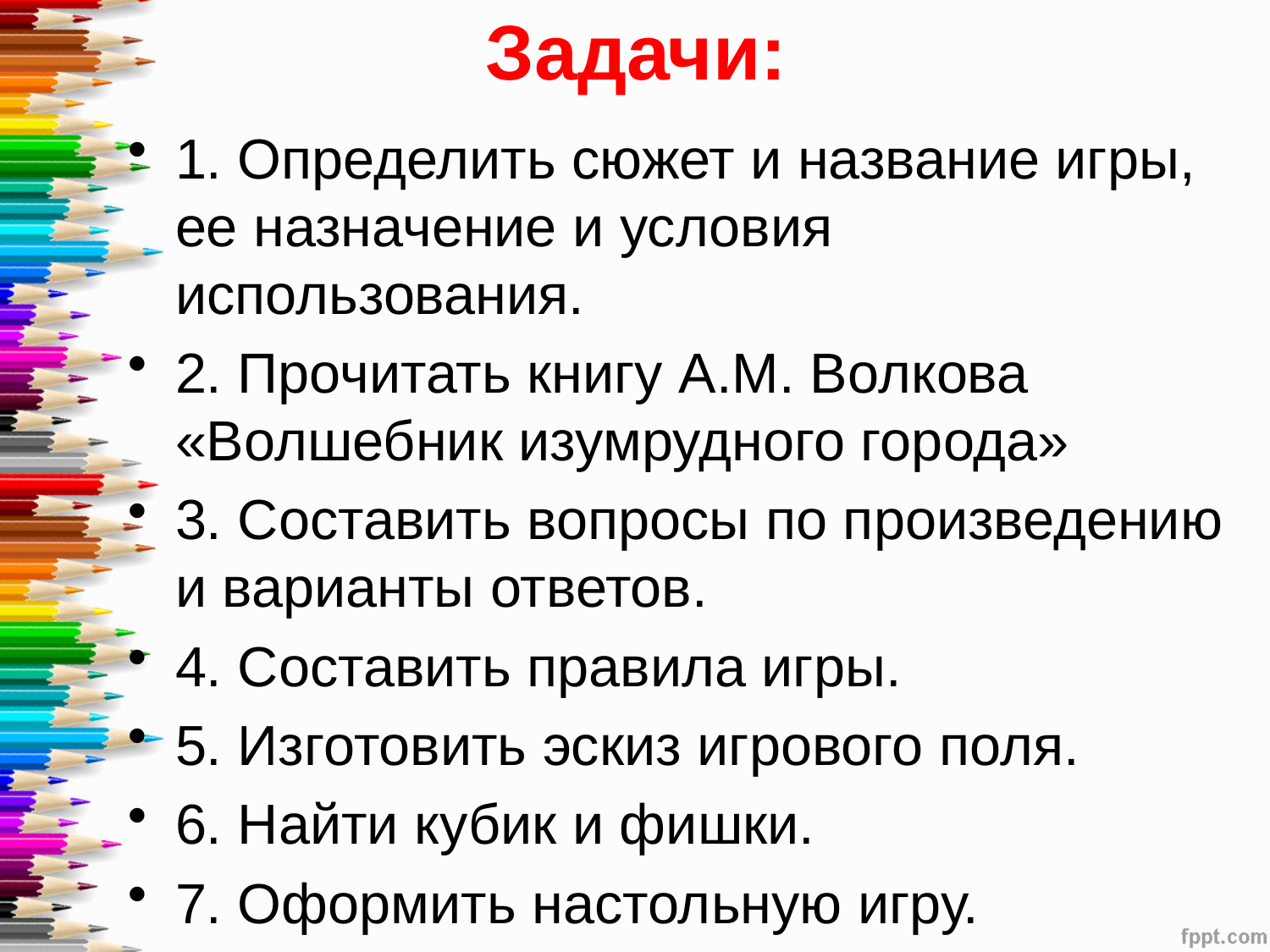

# Задачи:
1. Определить сюжет и название игры, ее назначение и условия использования.
2. Прочитать книгу А.М. Волкова «Волшебник изумрудного города»
3. Составить вопросы по произведению и варианты ответов.
4. Составить правила игры.
5. Изготовить эскиз игрового поля.
6. Найти кубик и фишки.
7. Оформить настольную игру.